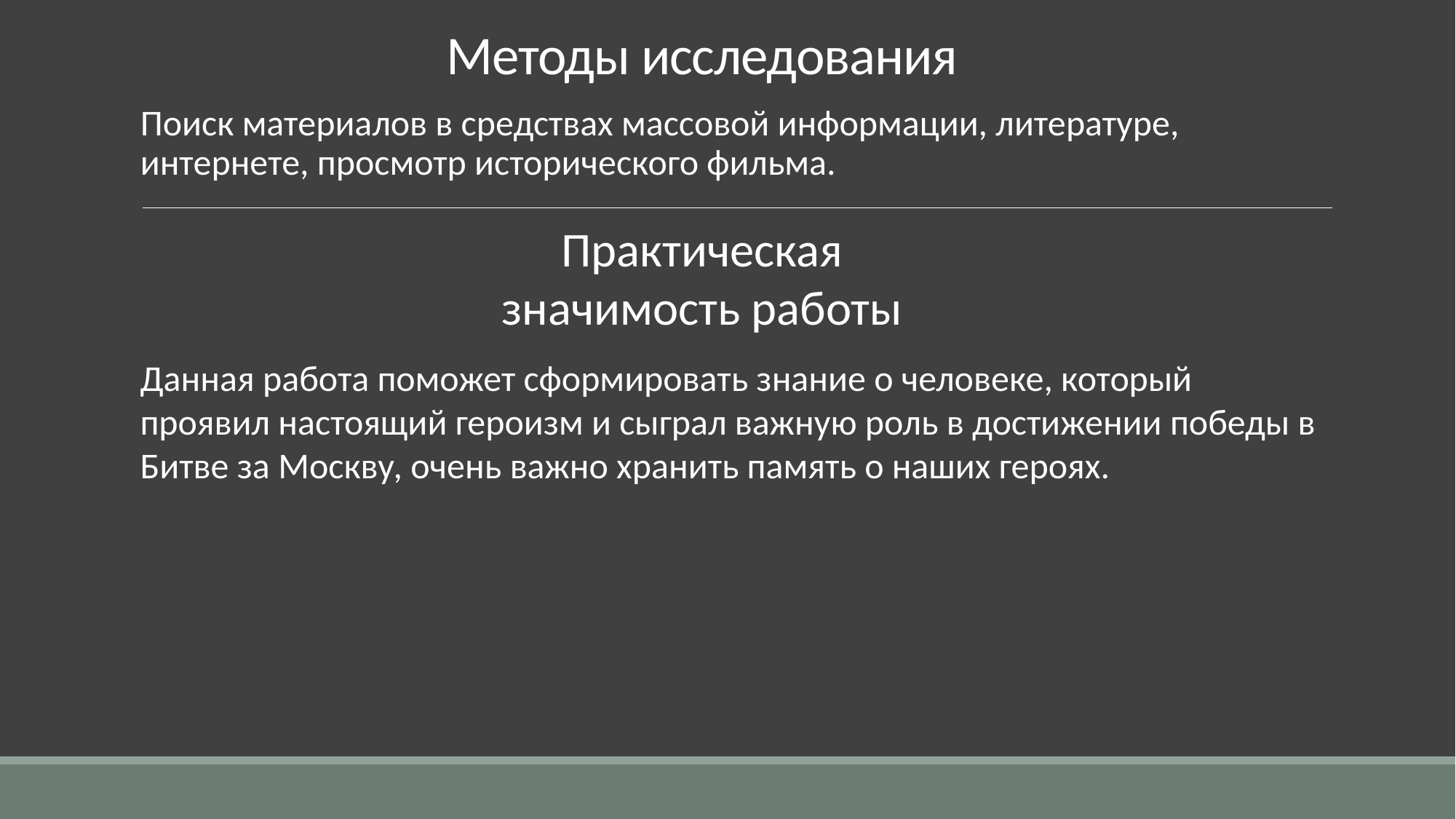

# Методы исследования
Поиск материалов в средствах массовой информации, литературе, интернете, просмотр исторического фильма.
Практическая значимость работы
Данная работа поможет сформировать знание о человеке, который проявил настоящий героизм и сыграл важную роль в достижении победы в Битве за Москву, очень важно хранить память о наших героях.